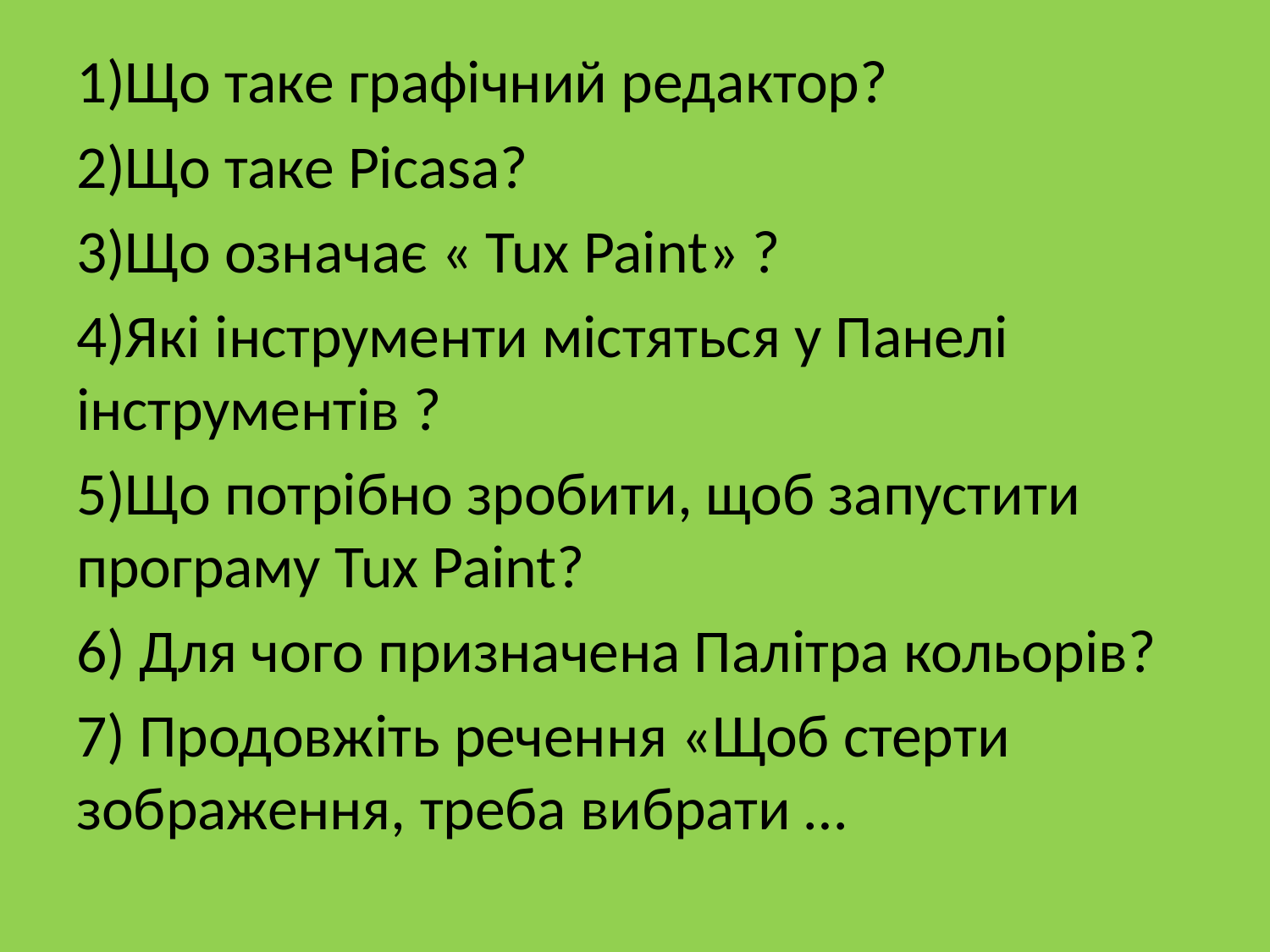

1)Що таке графічний редактор?
2)Що таке Picasa?
3)Що означає « Tux Paint» ?
4)Які інструменти містяться у Панелі інструментів ?
5)Що потрібно зробити, щоб запустити програму Tux Paint?
6) Для чого призначена Палітра кольорів?
7) Продовжіть речення «Щоб стерти зображення, треба вибрати …
#